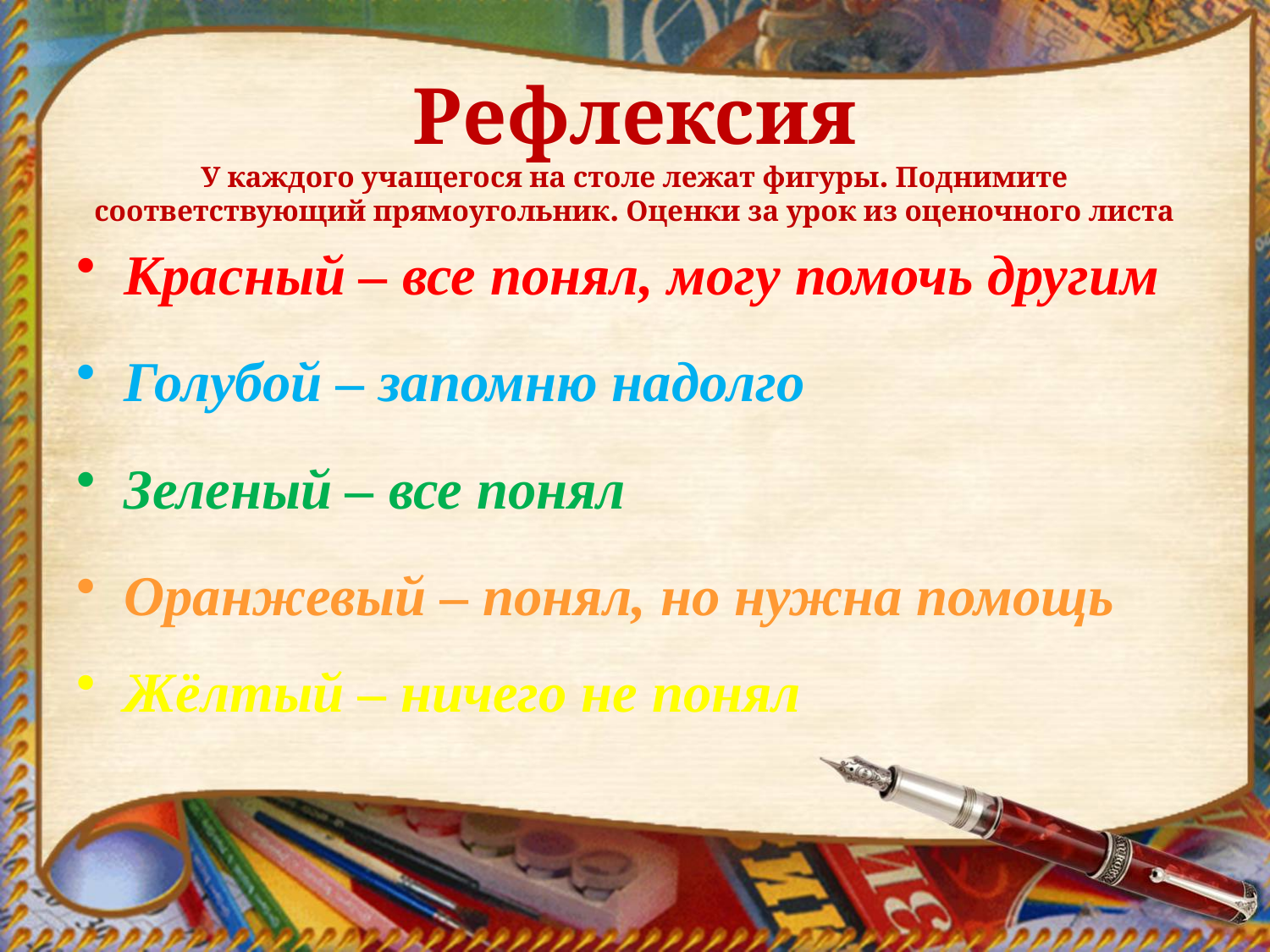

# Рефлексия У каждого учащегося на столе лежат фигуры. Поднимите соответствующий прямоугольник. Оценки за урок из оценочного листа
Красный – все понял, могу помочь другим
Голубой – запомню надолго
Зеленый – все понял
Оранжевый – понял, но нужна помощь
Жёлтый – ничего не понял